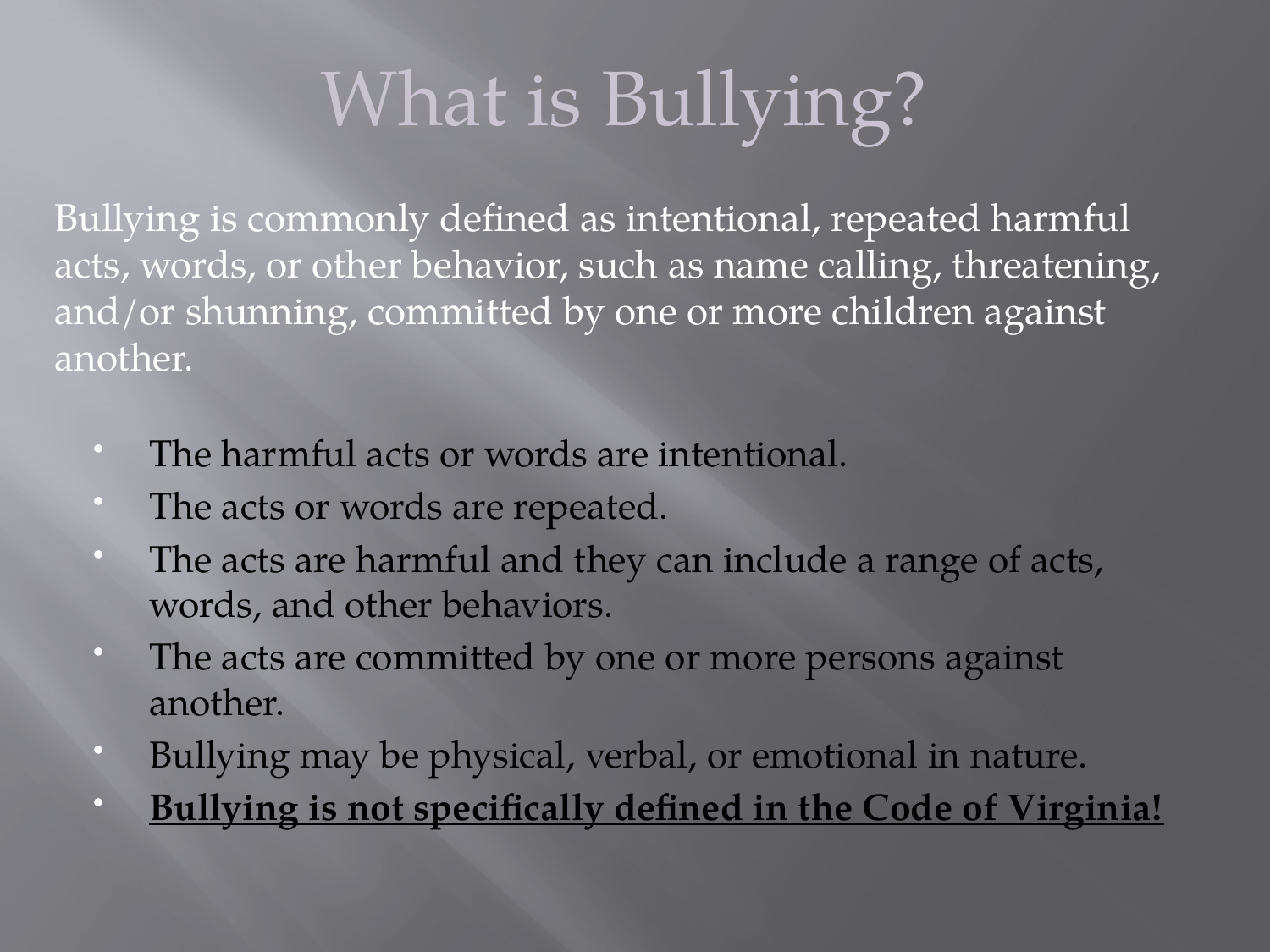

What is Bullying?
Bullying is commonly defined as intentional, repeated harmful acts, words, or other behavior, such as name calling, threatening, and/or shunning, committed by one or more children against another.
The harmful acts or words are intentional.
The acts or words are repeated.
The acts are harmful and they can include a range of acts, words, and other behaviors.
The acts are committed by one or more persons against another.
Bullying may be physical, verbal, or emotional in nature.
Bullying is not specifically defined in the Code of Virginia!